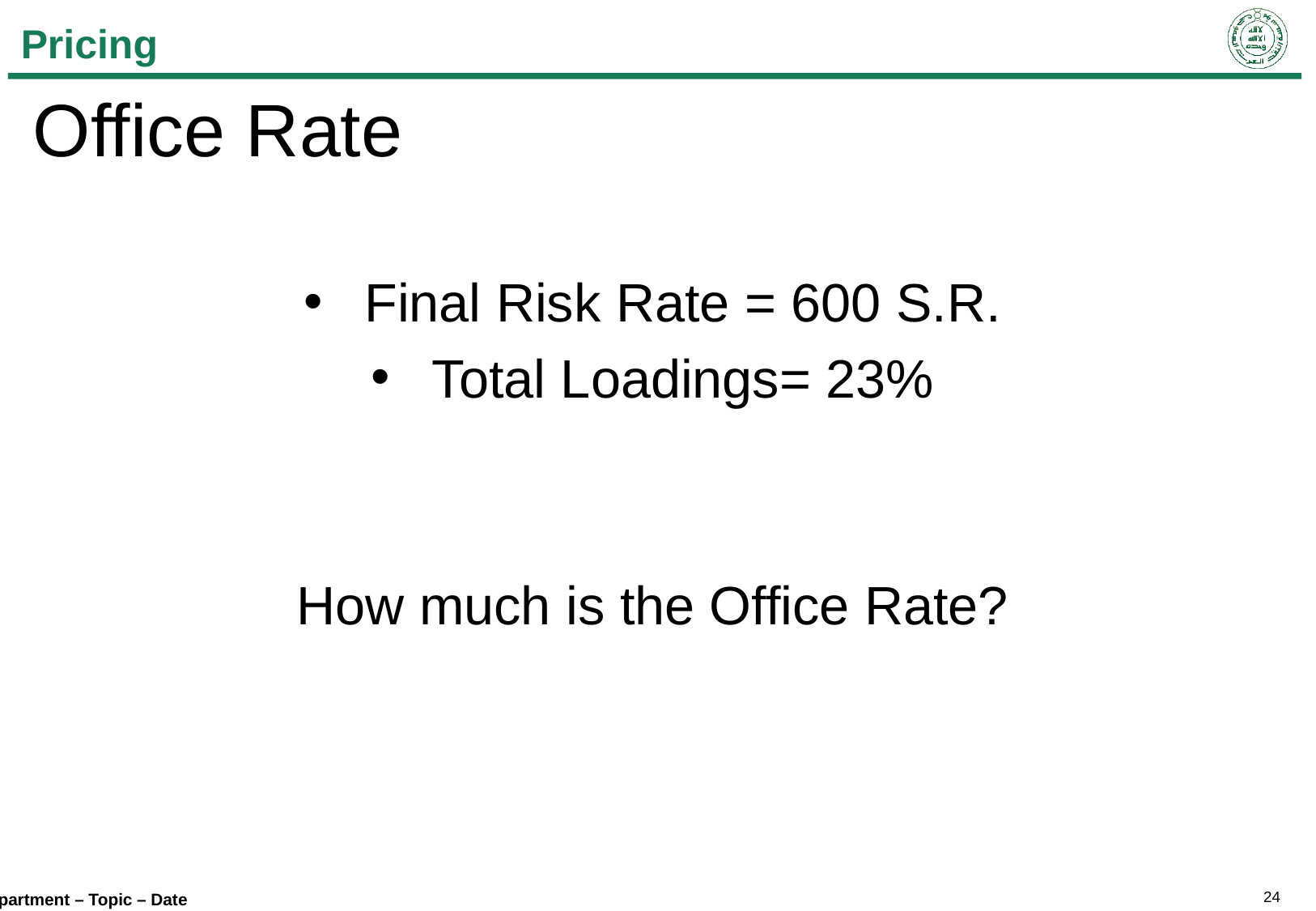

# Pricing
Office Rate

Final Risk Rate = 600 S.R.
Total Loadings= 23%

How much is the Office Rate?